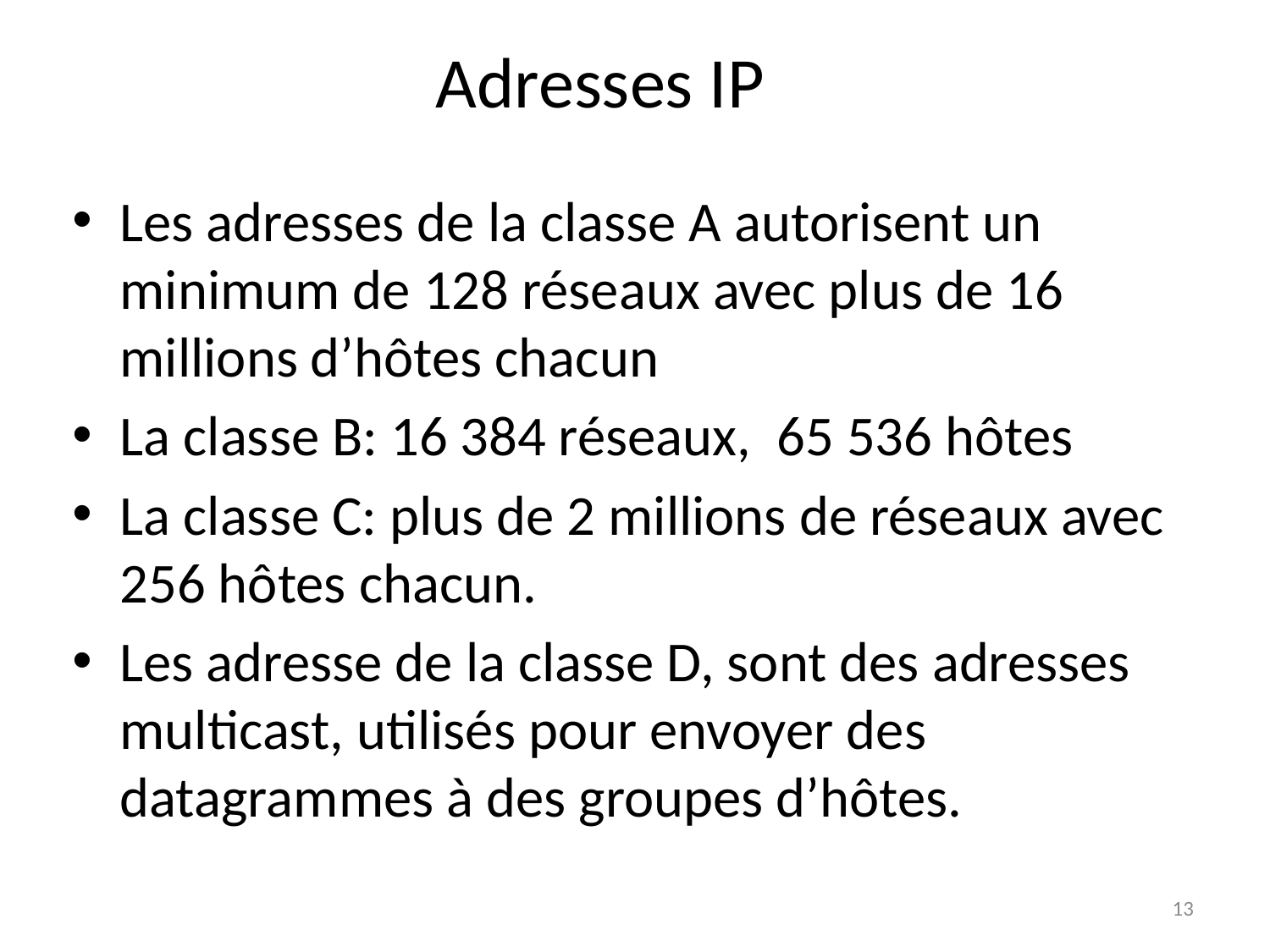

# Adresses IP
Les adresses de la classe A autorisent un minimum de 128 réseaux avec plus de 16 millions d’hôtes chacun
La classe B: 16 384 réseaux,  65 536 hôtes
La classe C: plus de 2 millions de réseaux avec 256 hôtes chacun.
Les adresse de la classe D, sont des adresses multicast, utilisés pour envoyer des datagrammes à des groupes d’hôtes.

13